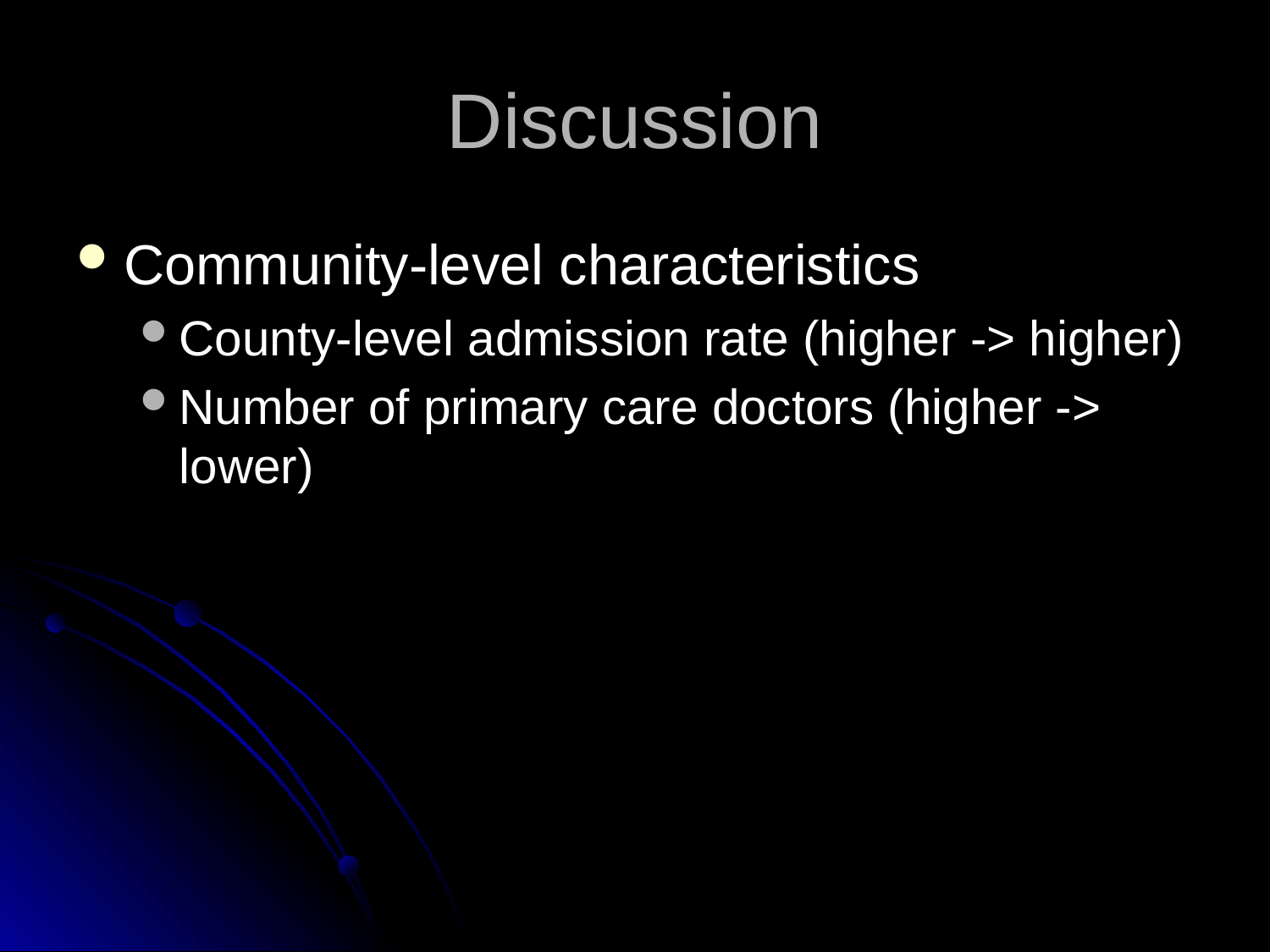

# Discussion
Community-level characteristics
County-level admission rate (higher -> higher)
Number of primary care doctors (higher -> lower)